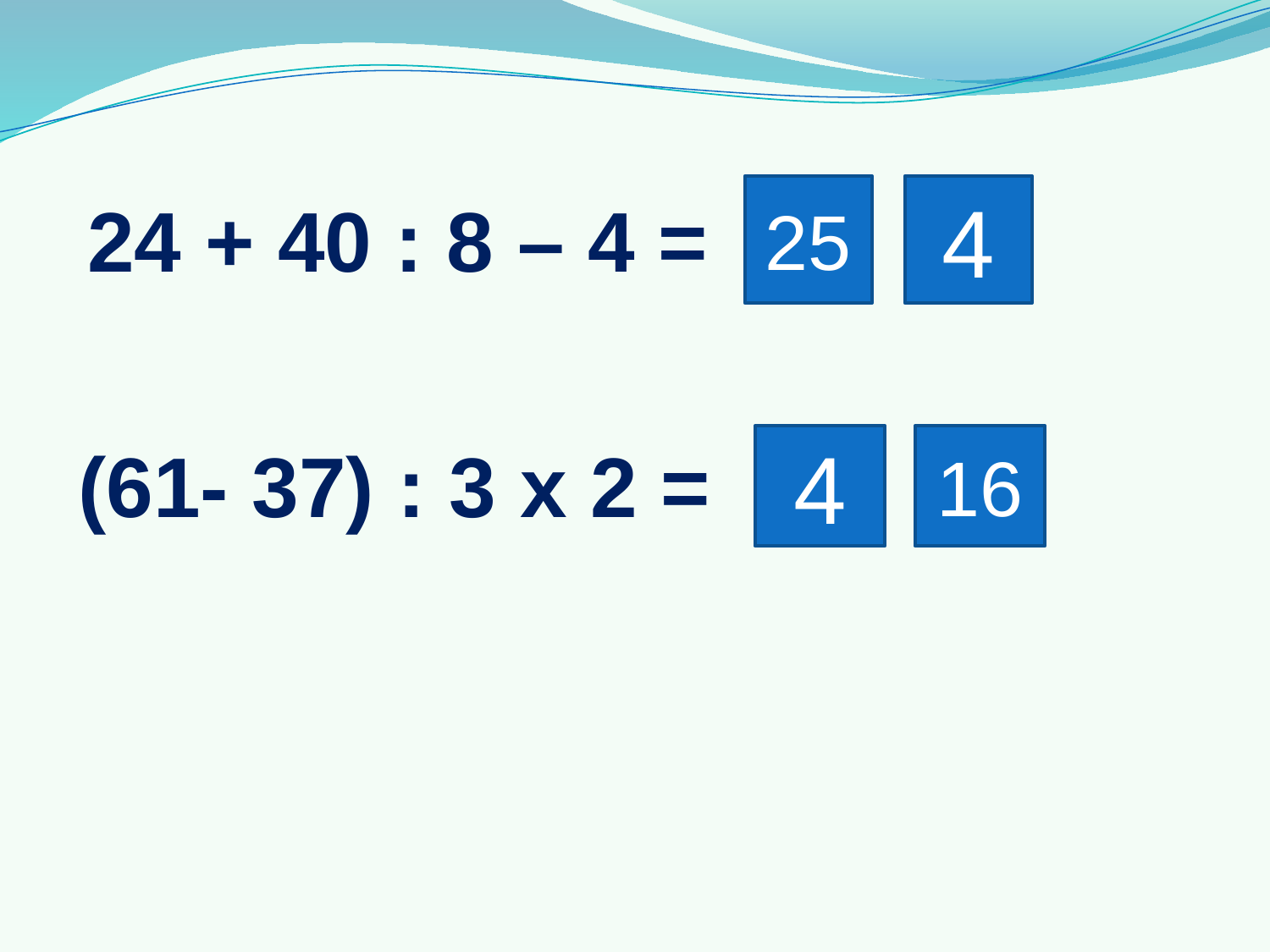

25
4
24 + 40 : 8 – 4 =
 (61- 37) : 3 x 2 =

4
16